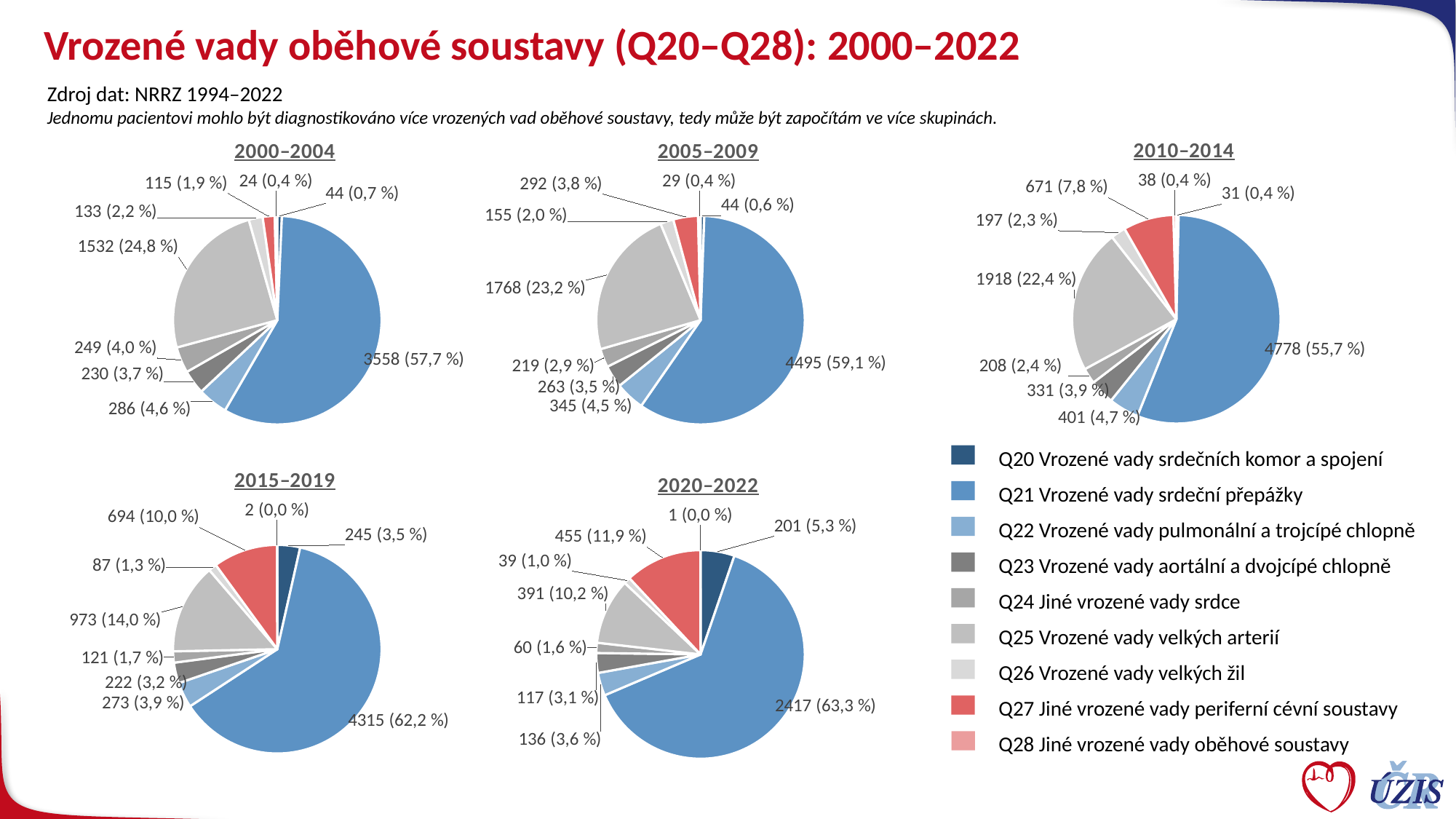

# Vrozené vady oběhové soustavy (Q20–Q28): 2000–2022
Zdroj dat: NRRZ 1994–2022
Jednomu pacientovi mohlo být diagnostikováno více vrozených vad oběhové soustavy, tedy může být započítám ve více skupinách.

### Chart: 2010–2014

| Category | Prodej |
|---|---|
| Q20 | 31.0 |
| Q21 | 4778.0 |
| Q22 | 401.0 |
| Q23 | 331.0 |
| Q24 | 208.0 |
| Q25 | 1918.0 |
| Q26 | 197.0 |
| Q27 | 671.0 |
| Q28 | 38.0 |

### Chart: 2000–2004

| Category | počet |
|---|---|
| Q20 | 44.0 |
| Q21 | 3558.0 |
| Q22 | 286.0 |
| Q23 | 230.0 |
| Q24 | 249.0 |
| Q25 | 1532.0 |
| Q26 | 133.0 |
| Q27 | 115.0 |
| Q28 | 24.0 |

### Chart: 2005–2009

| Category | počet |
|---|---|
| Q20 | 44.0 |
| Q21 | 4495.0 |
| Q22 | 345.0 |
| Q23 | 263.0 |
| Q24 | 219.0 |
| Q25 | 1768.0 |
| Q26 | 155.0 |
| Q27 | 292.0 |
| Q28 | 29.0 |
Q20 Vrozené vady srdečních komor a spojení

Q21 Vrozené vady srdeční přepážky

Q22 Vrozené vady pulmonální a trojcípé chlopně

Q23 Vrozené vady aortální a dvojcípé chlopně

Q24 Jiné vrozené vady srdce

Q25 Vrozené vady velkých arterií

Q26 Vrozené vady velkých žil

Q27 Jiné vrozené vady periferní cévní soustavy

Q28 Jiné vrozené vady oběhové soustavy

### Chart: 2015–2019

| Category | počet |
|---|---|
| Q20 | 245.0 |
| Q21 | 4315.0 |
| Q22 | 273.0 |
| Q23 | 222.0 |
| Q24 | 121.0 |
| Q25 | 973.0 |
| Q26 | 87.0 |
| Q27 | 694.0 |
| Q28 | 2.0 |

### Chart: 2020–2022

| Category | počet |
|---|---|
| Q20 | 201.0 |
| Q21 | 2417.0 |
| Q22 | 136.0 |
| Q23 | 117.0 |
| Q24 | 60.0 |
| Q25 | 391.0 |
| Q26 | 39.0 |
| Q27 | 455.0 |
| Q28 | 1.0 |